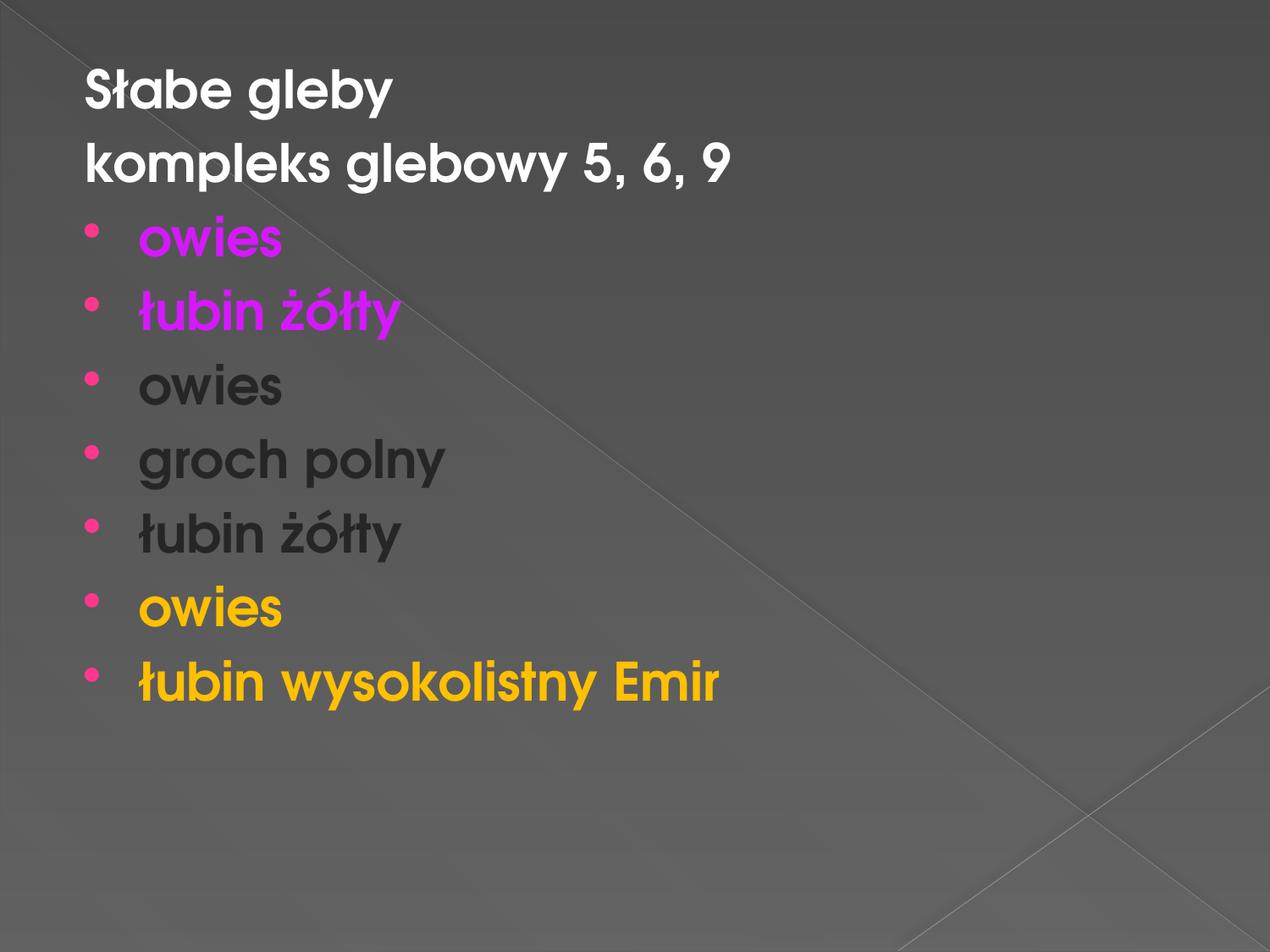

Słabe gleby
kompleks glebowy 5, 6, 9
owies
łubin żółty
owies
groch polny
łubin żółty
owies
łubin wysokolistny Emir